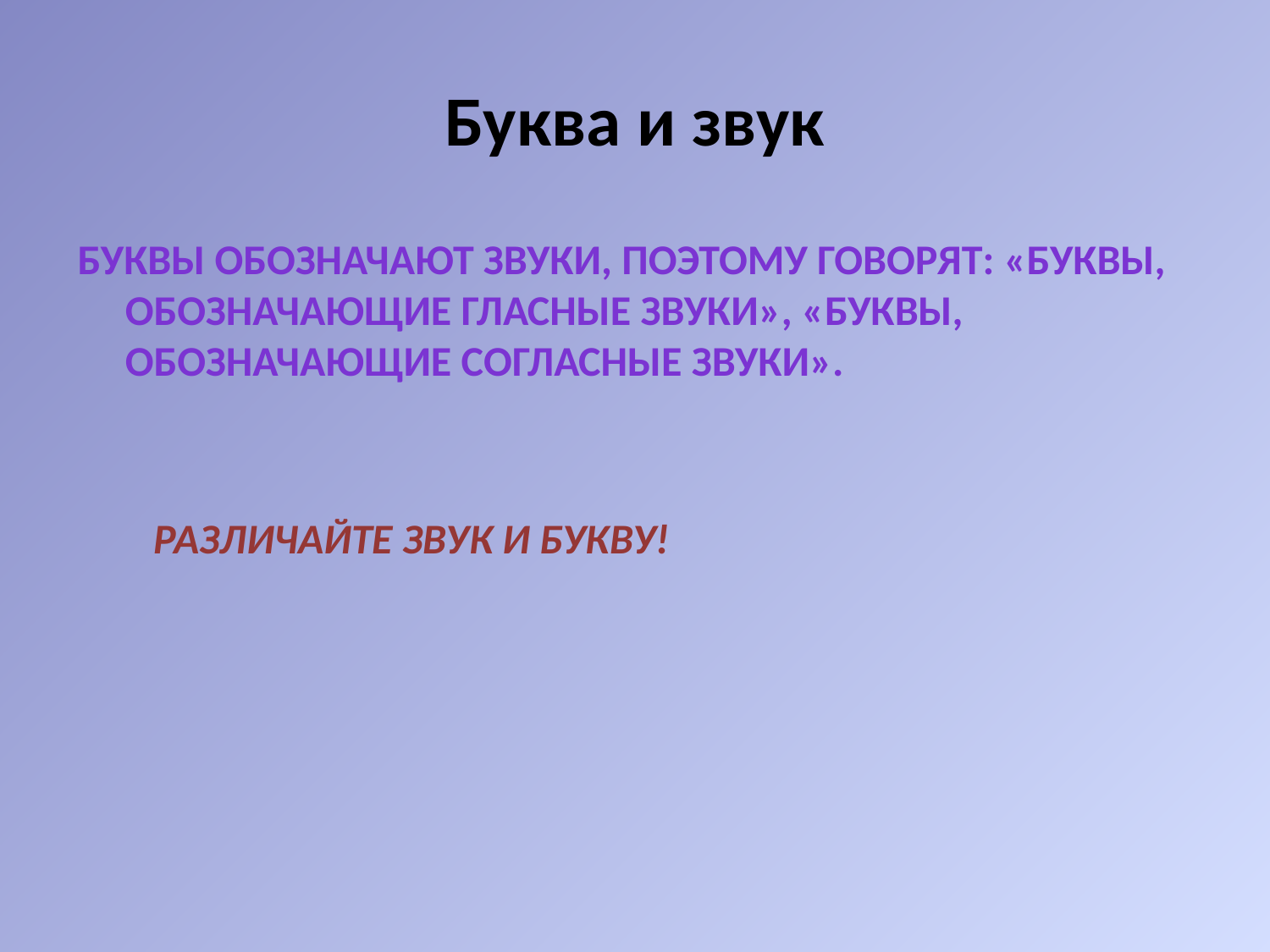

# Буква и звук
Буквы обозначают звуки, поэтому говорят: «Буквы, обозначающие гласные звуки», «Буквы, обозначающие согласные звуки».

        РАЗЛИЧАЙТЕ ЗВУК И БУКВУ!